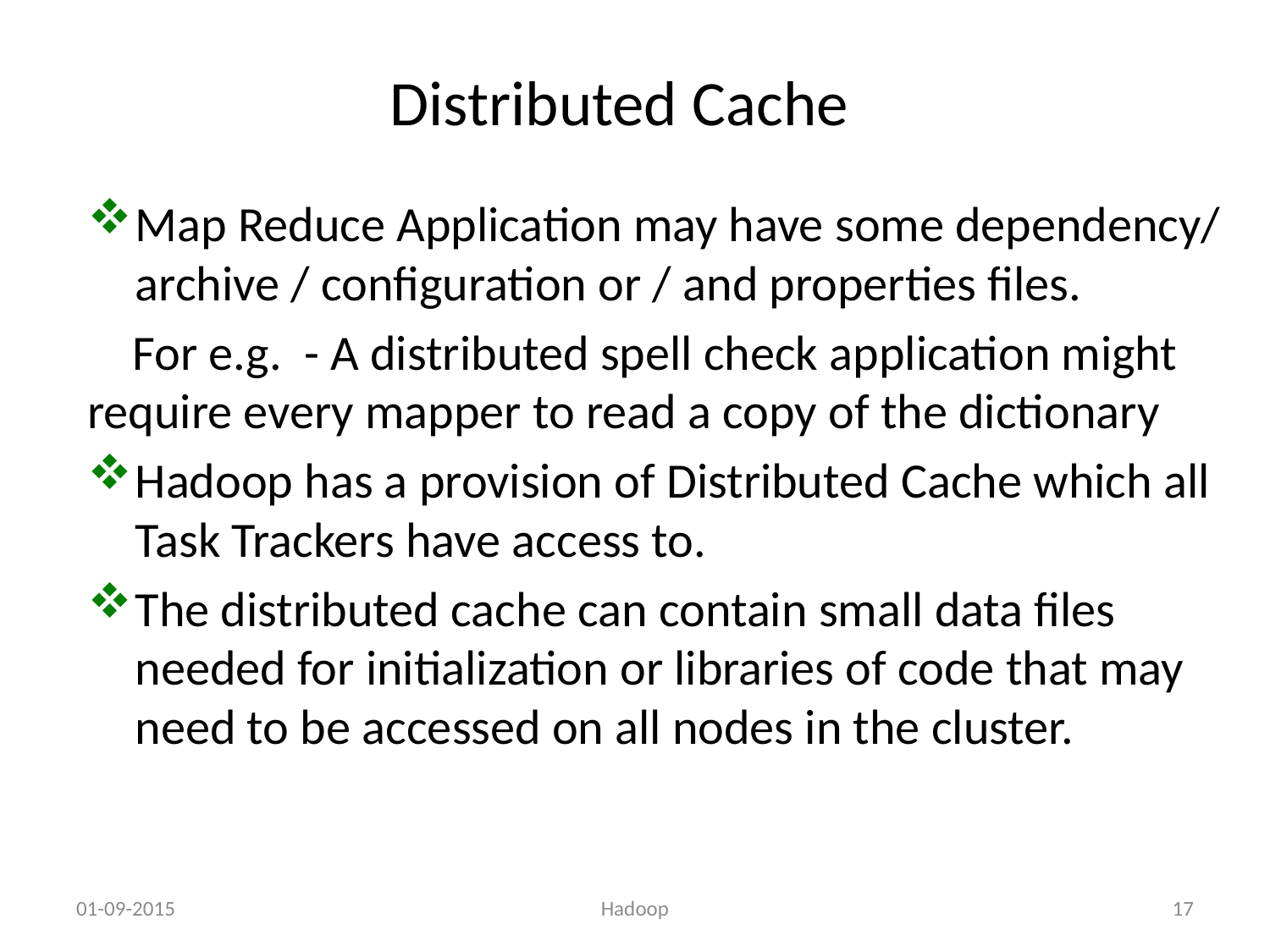

# Distributed Cache
Map Reduce Application may have some dependency/ archive / configuration or / and properties files.
    For e.g.  - A distributed spell check application might require every mapper to read a copy of the dictionary
Hadoop has a provision of Distributed Cache which all Task Trackers have access to.
The distributed cache can contain small data files needed for initialization or libraries of code that may need to be accessed on all nodes in the cluster.

01-09-2015
Hadoop
17